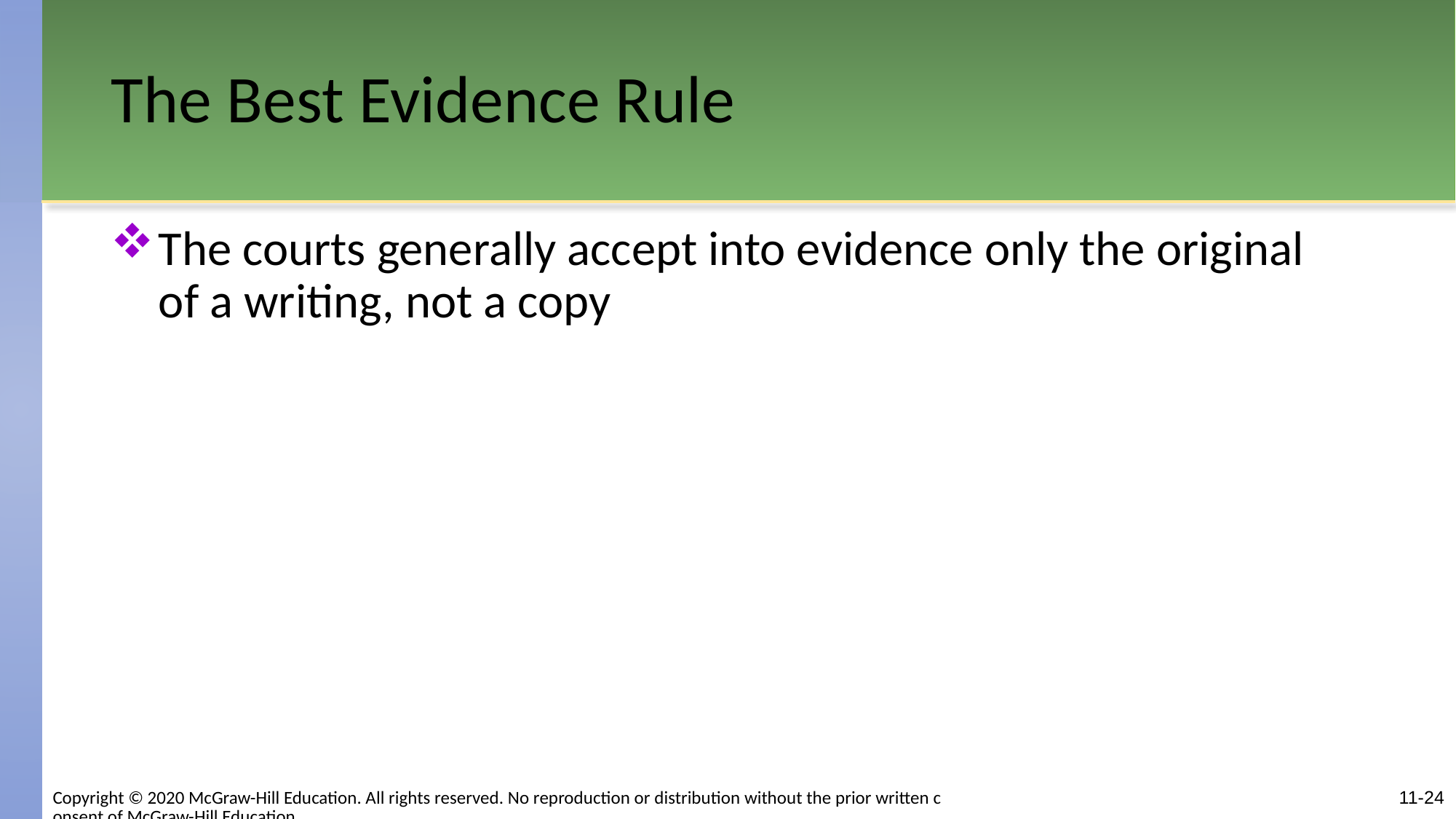

# The Best Evidence Rule
The courts generally accept into evidence only the original of a writing, not a copy
Copyright © 2020 McGraw-Hill Education. All rights reserved. No reproduction or distribution without the prior written consent of McGraw-Hill Education.
11-24